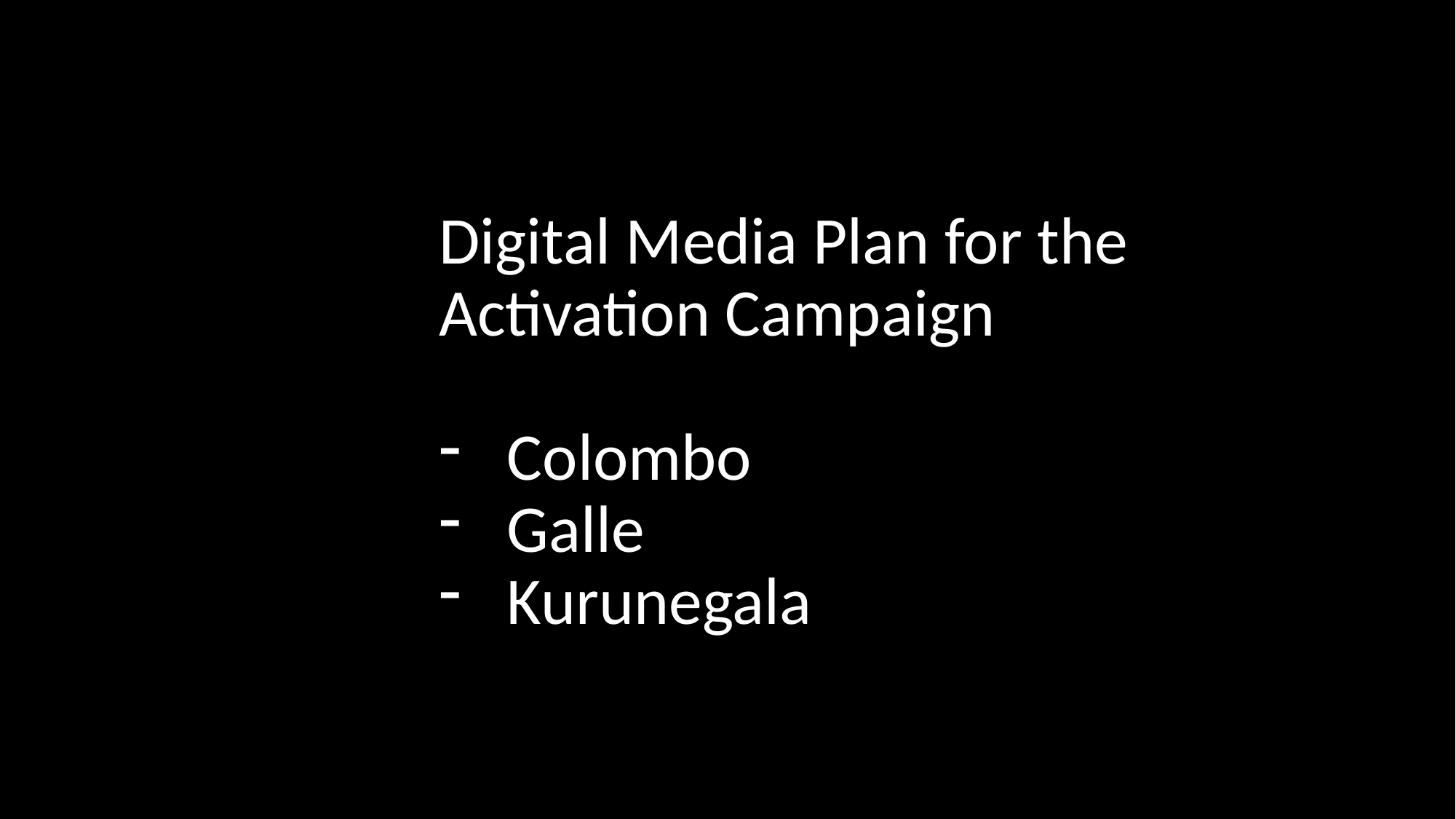

Digital Media Plan for the Activation Campaign

Colombo
Galle
Kurunegala